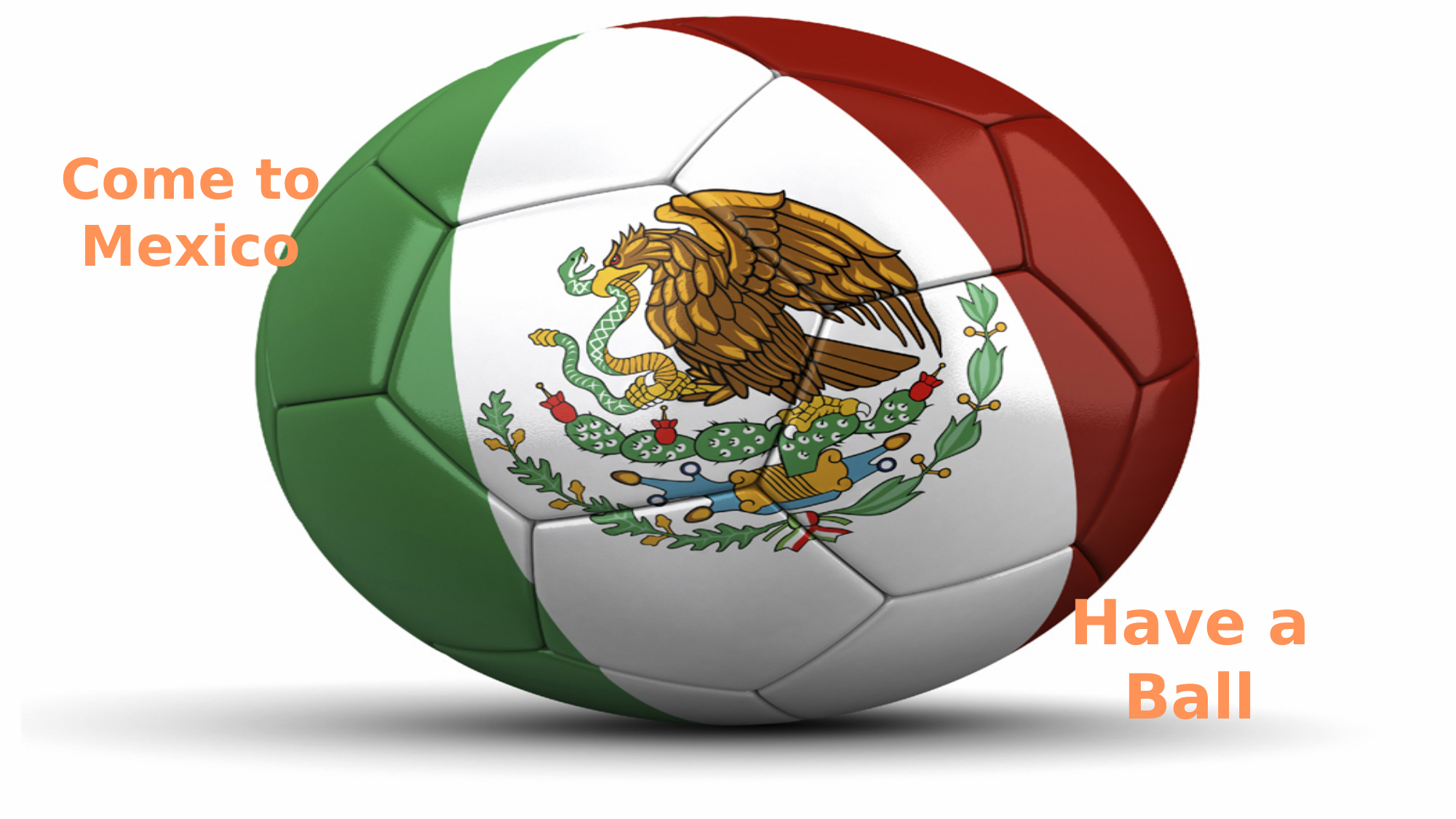

# Come to Mexico
Have a Ball